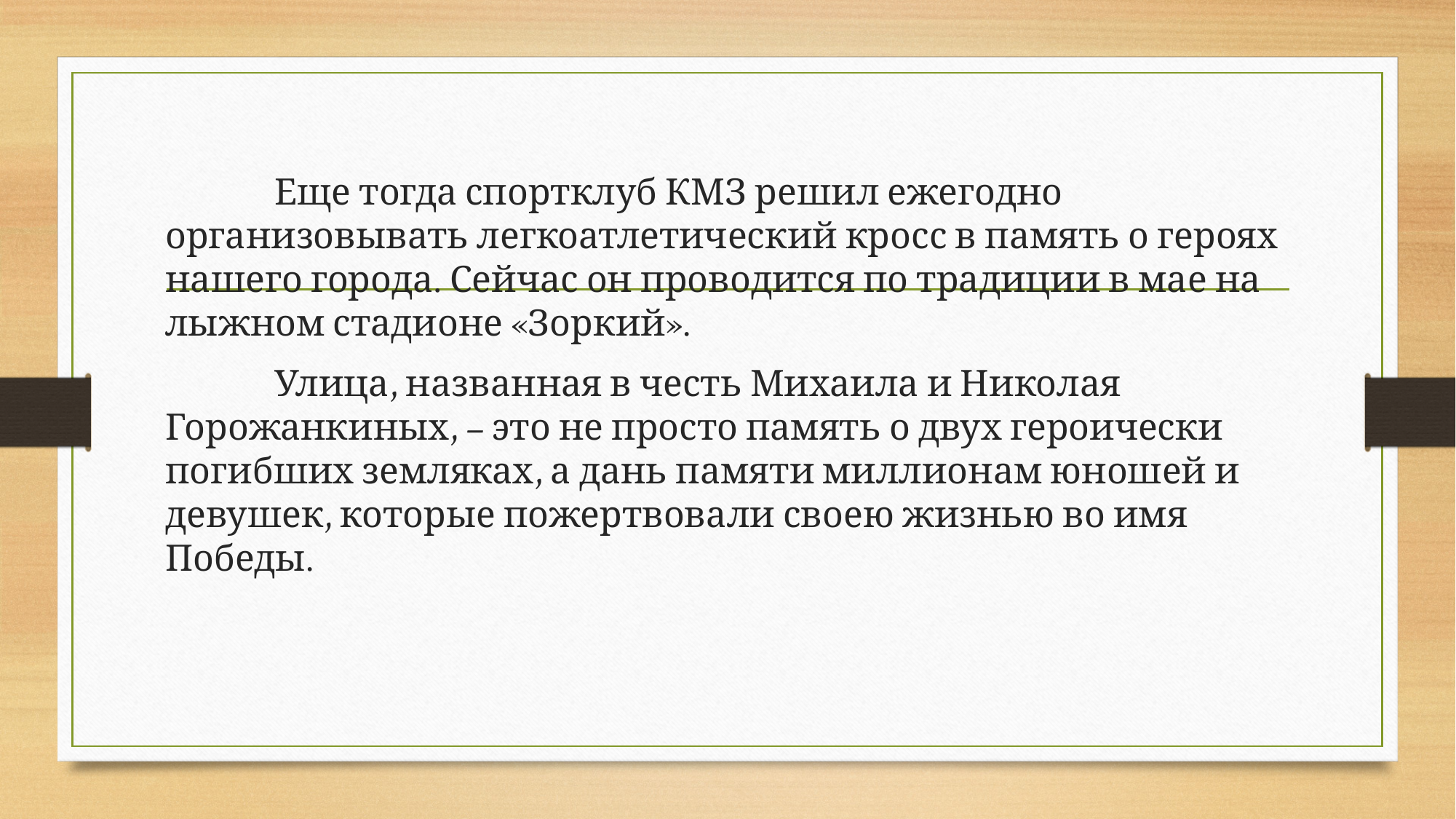

#
	Еще тогда спортклуб КМЗ решил ежегодно организовывать легкоатлетический кросс в память о героях нашего города. Сейчас он проводится по традиции в мае на лыжном стадионе «Зоркий».
	Улица, названная в честь Михаила и Николая Горожанкиных, – это не просто память о двух героически погибших земляках, а дань памяти миллионам юношей и девушек, которые пожертвовали своею жизнью во имя Победы.